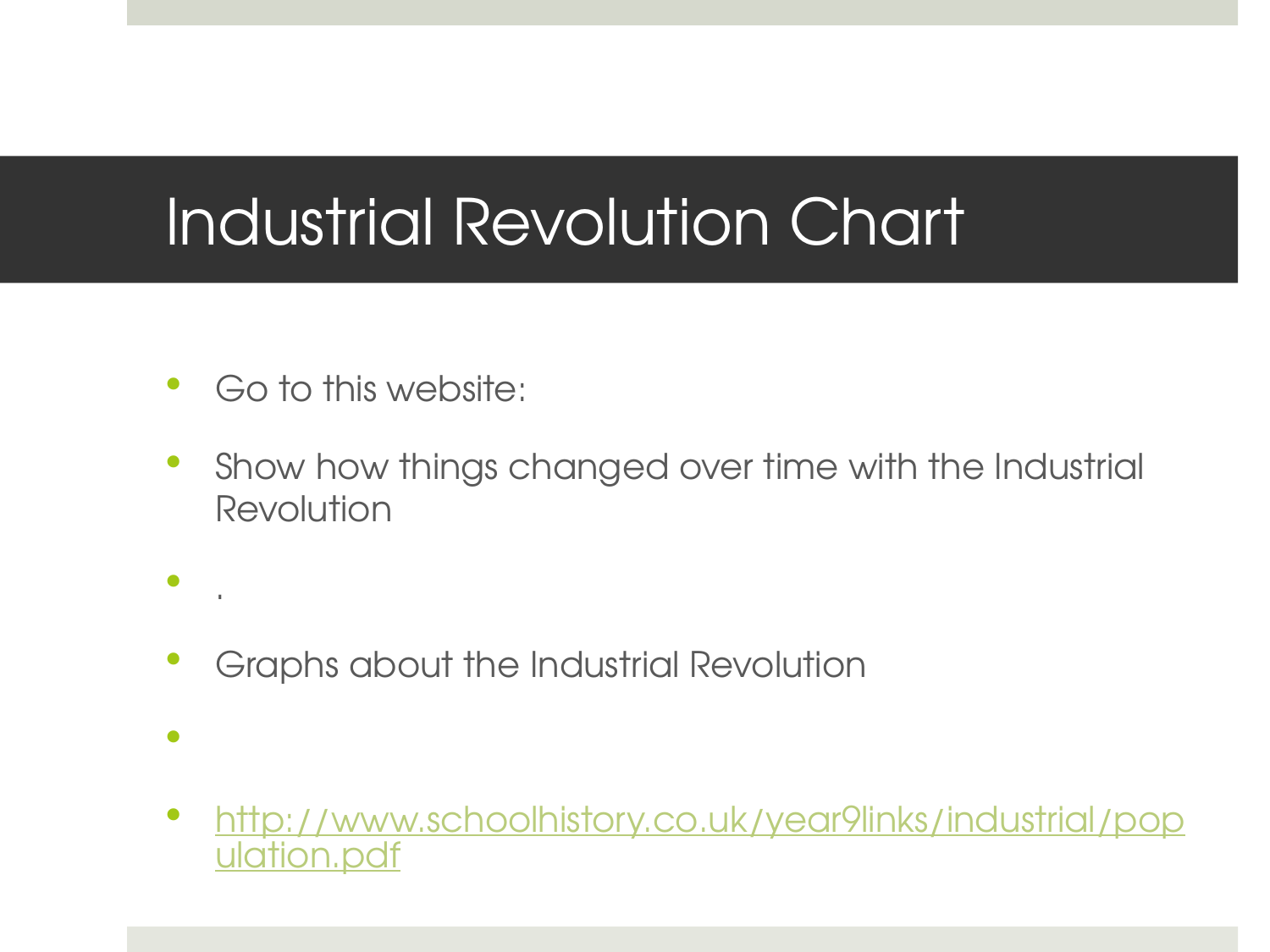

# Industrial Revolution Chart
Go to this website:
Show how things changed over time with the Industrial Revolution
.
Graphs about the Industrial Revolution

http://www.schoolhistory.co.uk/year9links/industrial/population.pdf